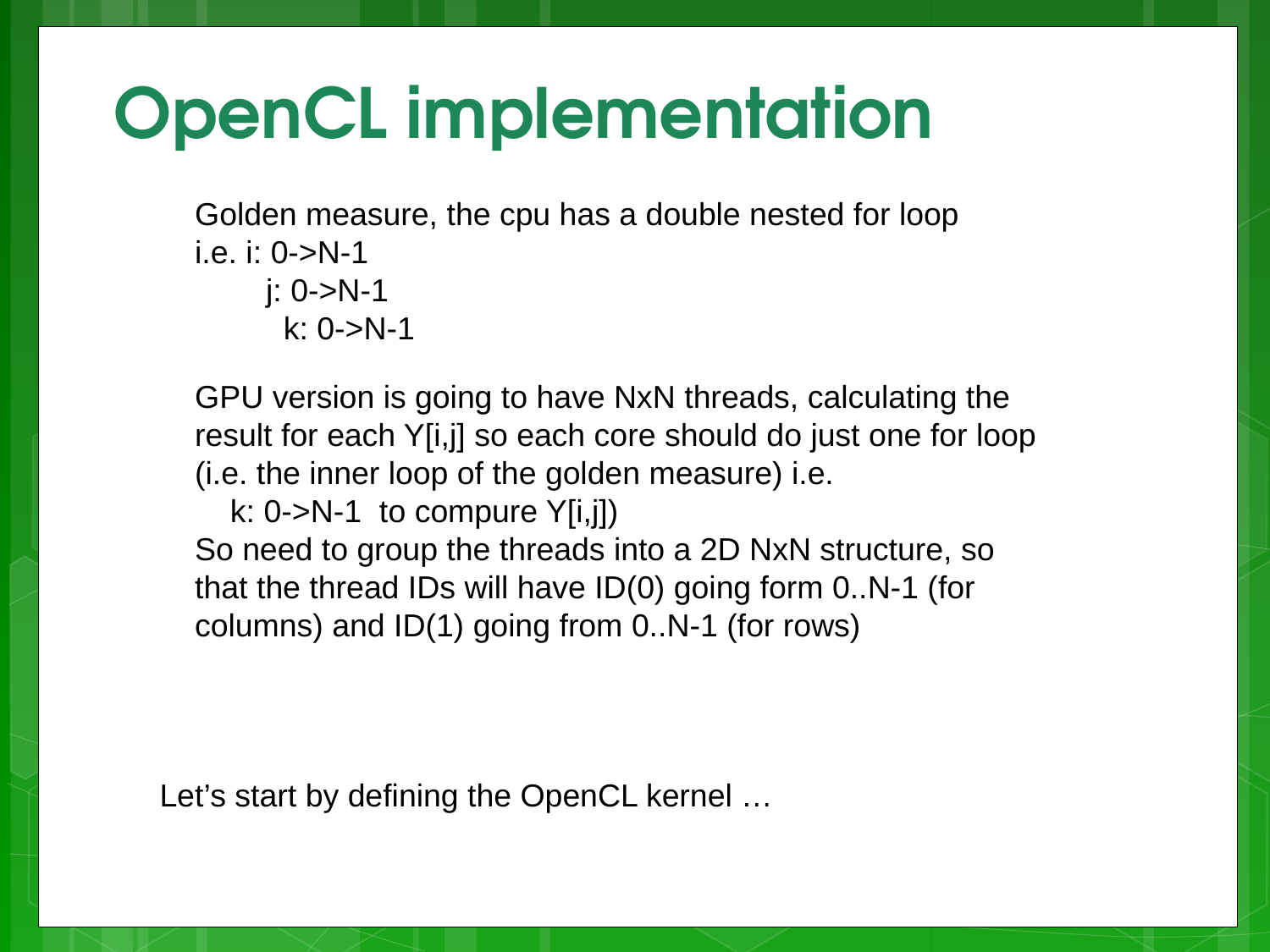

# OpenCL implementation
Golden measure, the cpu has a double nested for loop
i.e. i: 0->N-1
        j: 0->N-1
          k: 0->N-1
GPU version is going to have NxN threads, calculating the result for each Y[i,j] so each core should do just one for loop (i.e. the inner loop of the golden measure) i.e.
    k: 0->N-1  to compure Y[i,j])
So need to group the threads into a 2D NxN structure, so that the thread IDs will have ID(0) going form 0..N-1 (for columns) and ID(1) going from 0..N-1 (for rows)
Let’s start by defining the OpenCL kernel …